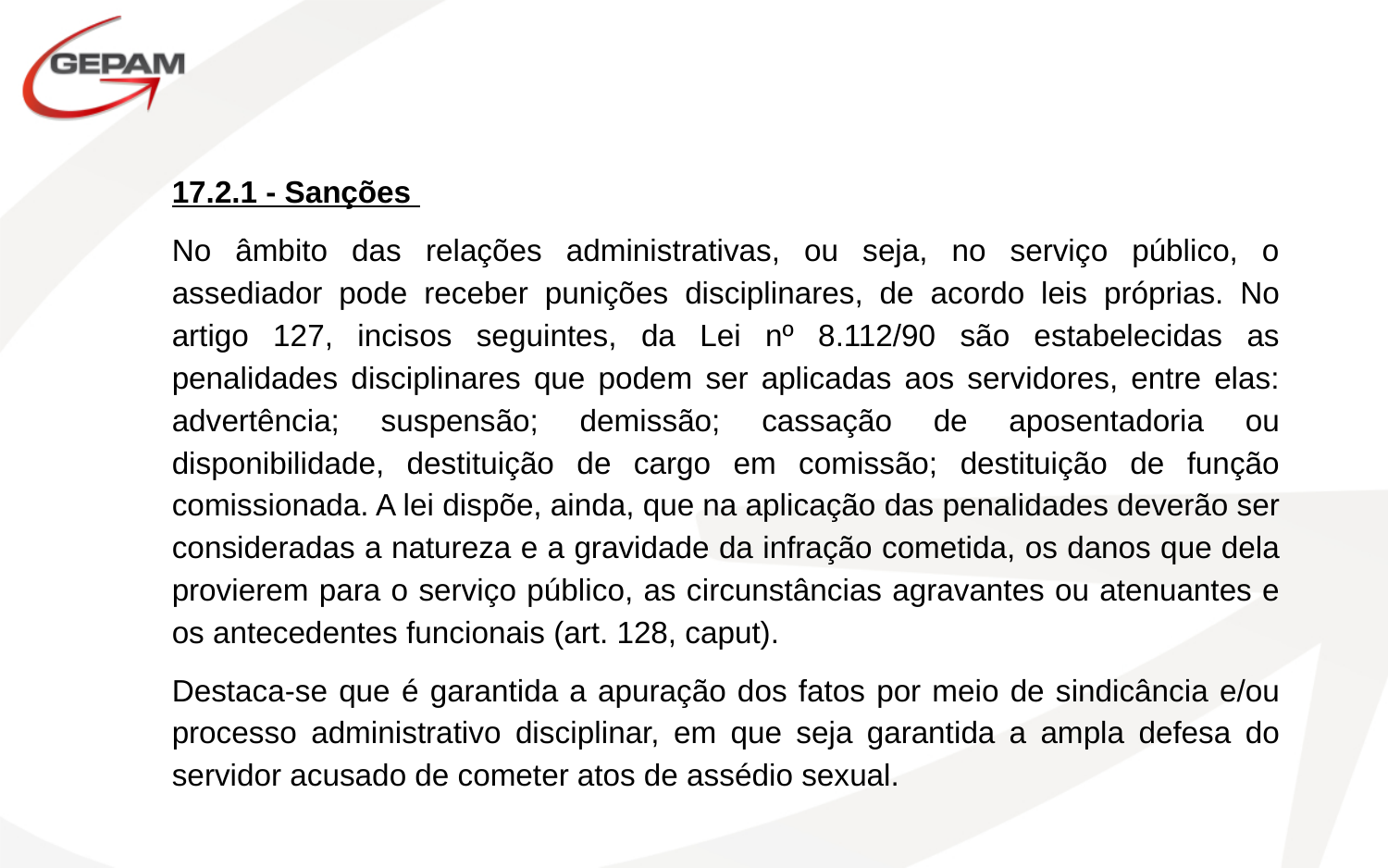

17.2.1 - Sanções
No âmbito das relações administrativas, ou seja, no serviço público, o assediador pode receber punições disciplinares, de acordo leis próprias. No artigo 127, incisos seguintes, da Lei nº 8.112/90 são estabelecidas as penalidades disciplinares que podem ser aplicadas aos servidores, entre elas: advertência; suspensão; demissão; cassação de aposentadoria ou disponibilidade, destituição de cargo em comissão; destituição de função comissionada. A lei dispõe, ainda, que na aplicação das penalidades deverão ser consideradas a natureza e a gravidade da infração cometida, os danos que dela provierem para o serviço público, as circunstâncias agravantes ou atenuantes e os antecedentes funcionais (art. 128, caput).
Destaca-se que é garantida a apuração dos fatos por meio de sindicância e/ou processo administrativo disciplinar, em que seja garantida a ampla defesa do servidor acusado de cometer atos de assédio sexual.